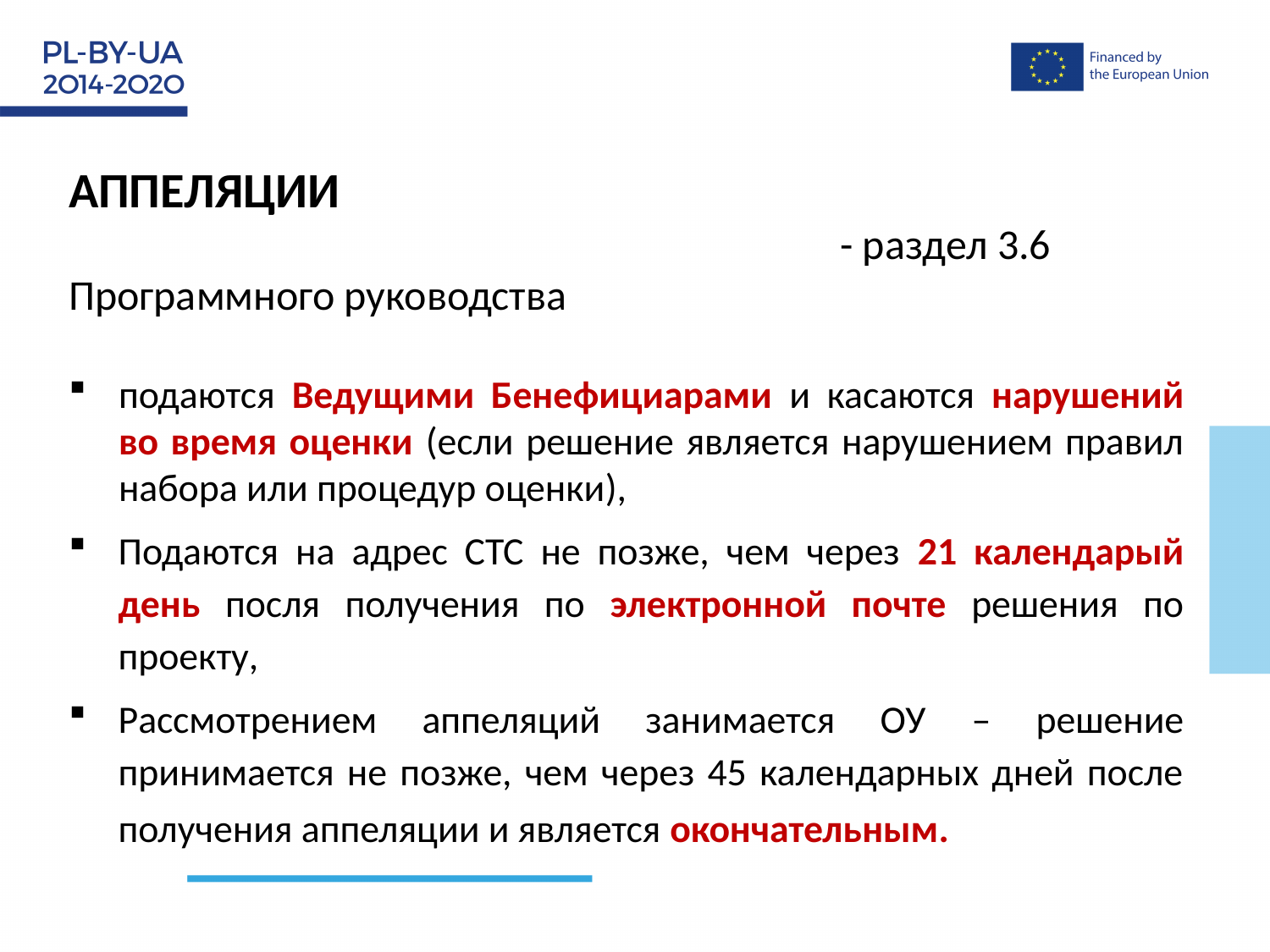

АППЕЛЯЦИИ
						 - раздел 3.6 Программного руководства

подаются Ведущими Бенефициарами и касаются нарушений во время оценки (если решение является нарушением правил набора или процедур оценки),
Подаются на адрес СТС не позже, чем через 21 календарый день посля получения по электронной почте решения по проекту,
Рассмотрением аппеляций занимается ОУ – решение принимается не позже, чем через 45 календарных дней после получения аппеляции и является окончательным.